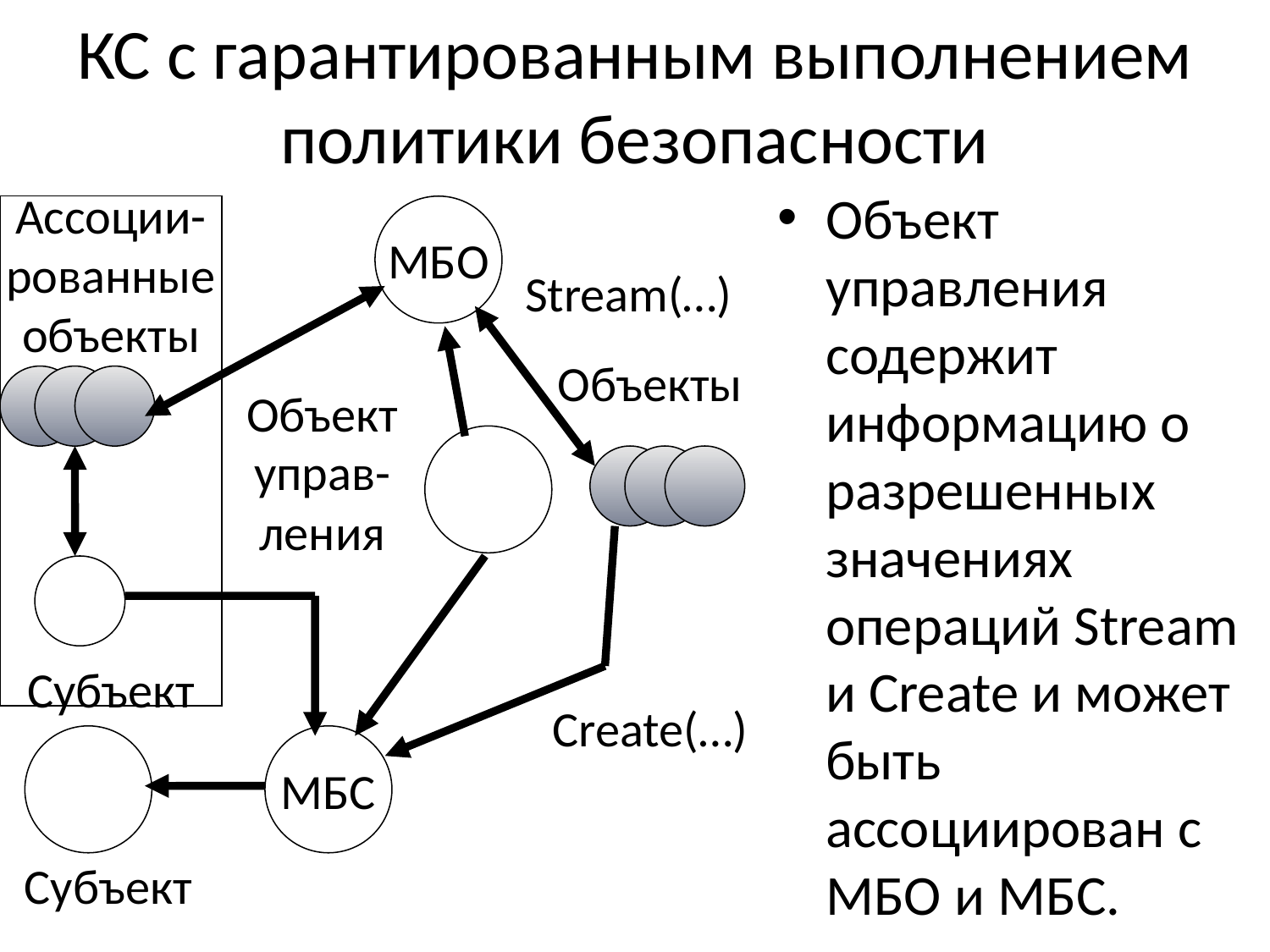

# КС с гарантированным выполнением политики безопасности
Объект управления содержит информацию о разрешенных значениях операций Stream и Create и может быть ассоциирован с МБО и МБС.
Ассоции-
рованные
объекты

Субъект
МБО
Stream(…)

Объекты

Объект
управ-
ления

Create(…)

МБС

Субъект